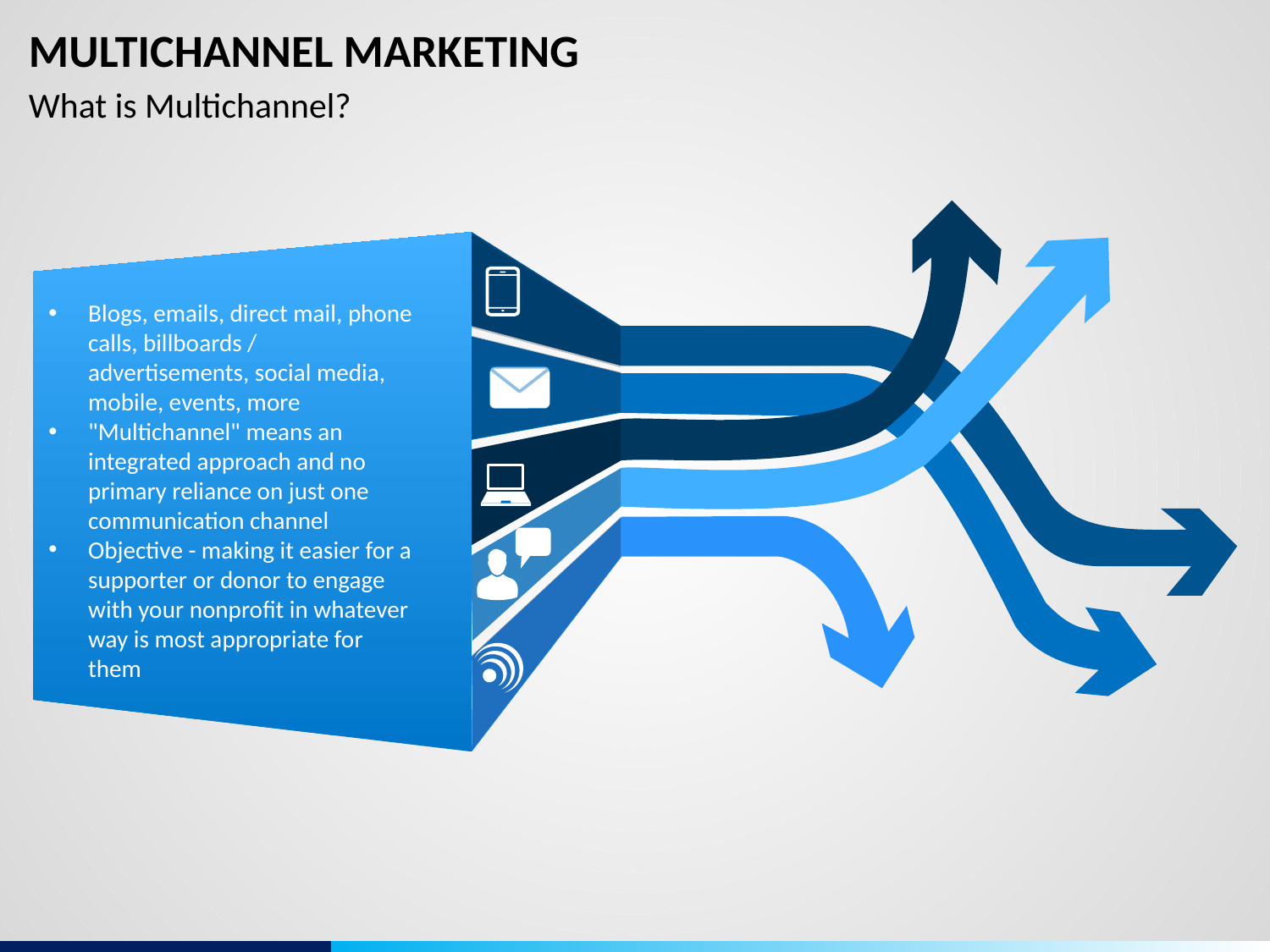

# MULTICHANNEL MARKETING
What is Multichannel?

Blogs, emails, direct mail, phone calls, billboards / advertisements, social media, mobile, events, more
"Multichannel" means an integrated approach and no primary reliance on just one communication channel
Objective - making it easier for a supporter or donor to engage with your nonprofit in whatever way is most appropriate for them